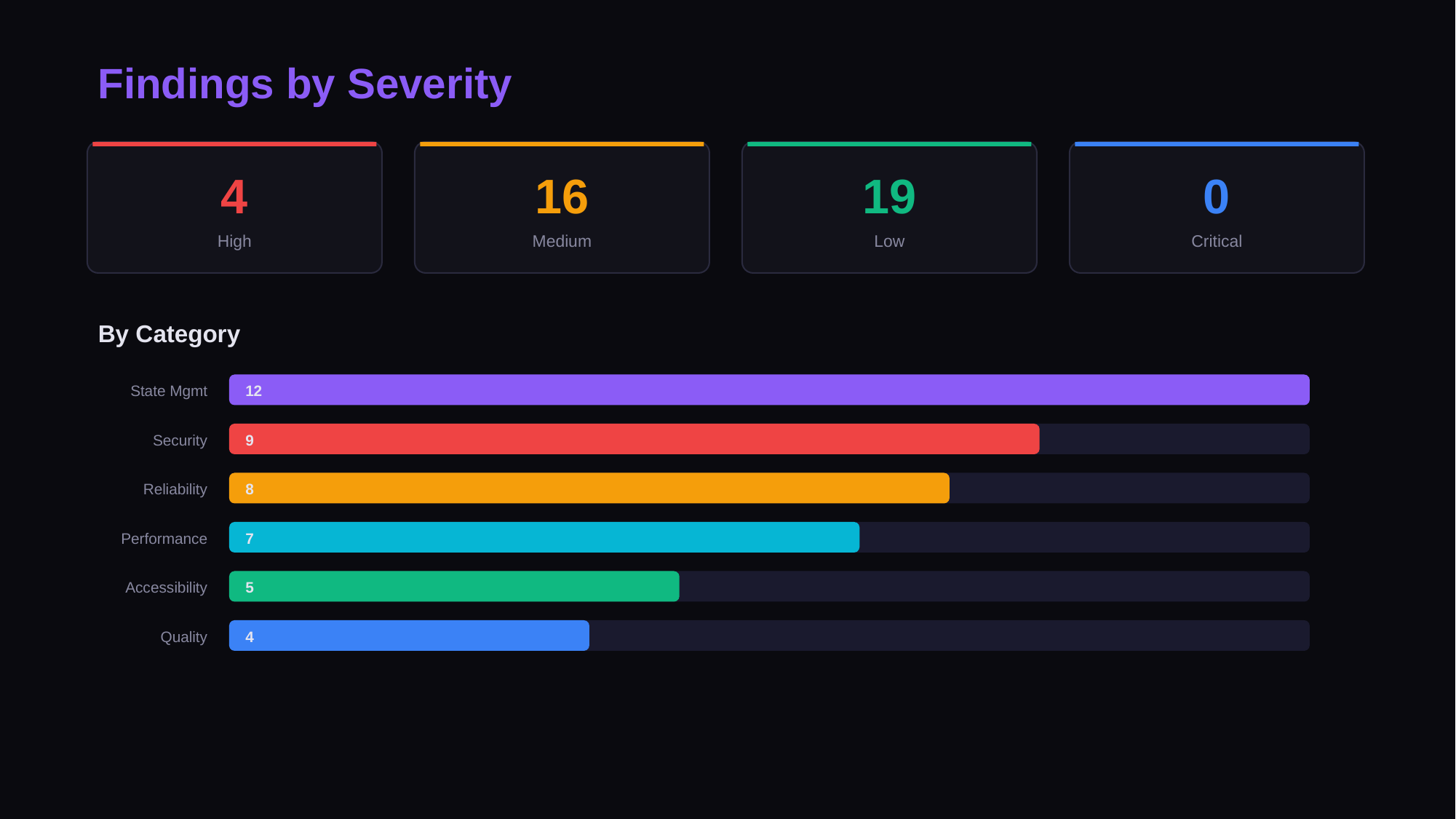

Findings by Severity

4
16
19
0
High
Medium
Low
Critical
By Category
State Mgmt
12

Security
9

Reliability
8

Performance
7

Accessibility
5

Quality
4